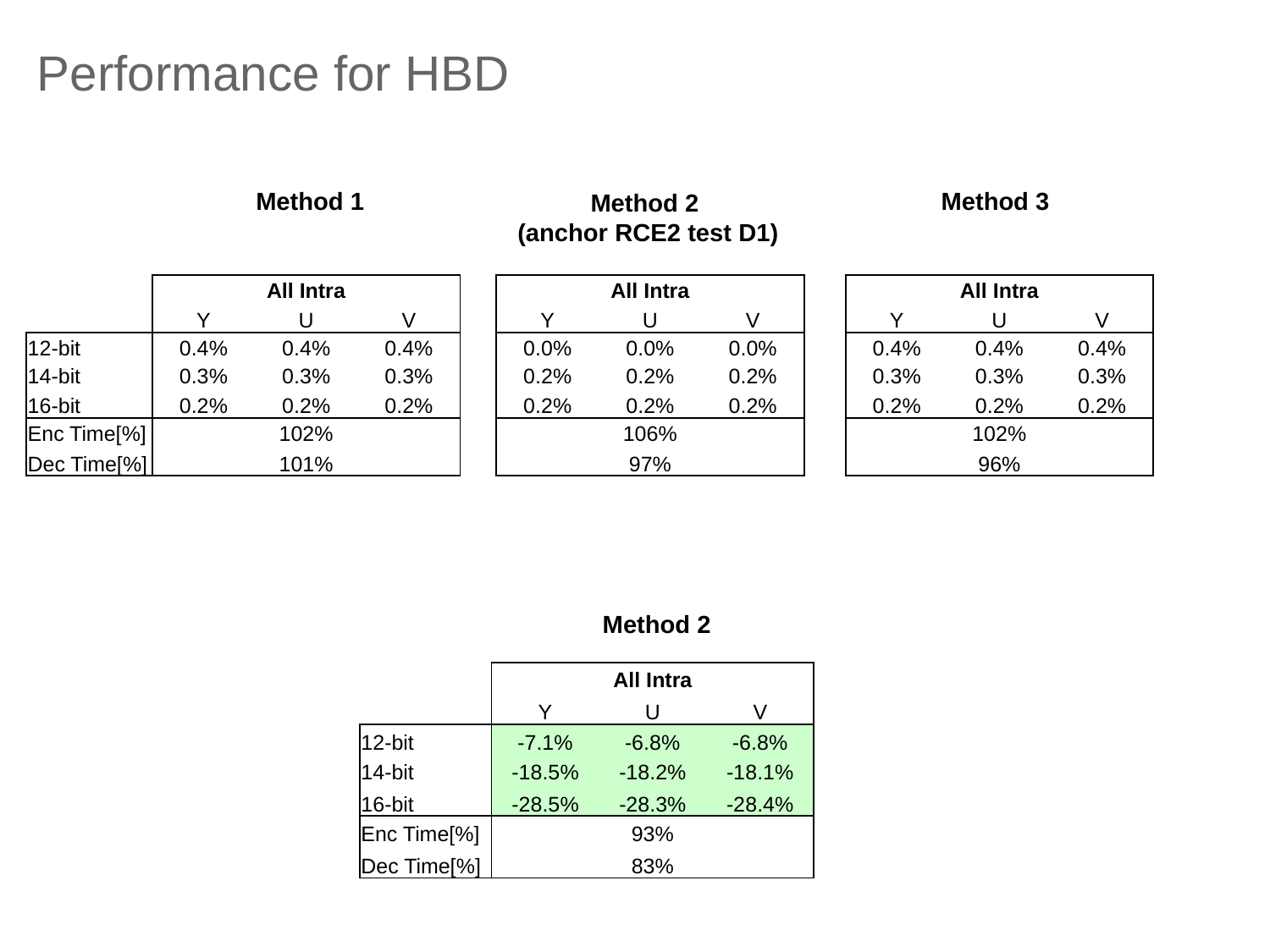

# Performance for HBD
Method 1
Method 3
Method 2
(anchor RCE2 test D1)
|  | All Intra |  |  |
| --- | --- | --- | --- |
|  | Y | U | V |
| 12-bit | 0.4% | 0.4% | 0.4% |
| 14-bit | 0.3% | 0.3% | 0.3% |
| 16-bit | 0.2% | 0.2% | 0.2% |
| Enc Time[%] | 102% |  |  |
| Dec Time[%] | 101% |  |  |
| All Intra |  |  |
| --- | --- | --- |
| Y | U | V |
| 0.0% | 0.0% | 0.0% |
| 0.2% | 0.2% | 0.2% |
| 0.2% | 0.2% | 0.2% |
| 106% |  |  |
| 97% |  |  |
| All Intra |  |  |
| --- | --- | --- |
| Y | U | V |
| 0.4% | 0.4% | 0.4% |
| 0.3% | 0.3% | 0.3% |
| 0.2% | 0.2% | 0.2% |
| 102% |  |  |
| 96% |  |  |
Method 2
|  | All Intra |  |  |
| --- | --- | --- | --- |
|  | Y | U | V |
| 12-bit | -7.1% | -6.8% | -6.8% |
| 14-bit | -18.5% | -18.2% | -18.1% |
| 16-bit | -28.5% | -28.3% | -28.4% |
| Enc Time[%] | 93% |  |  |
| Dec Time[%] | 83% |  |  |